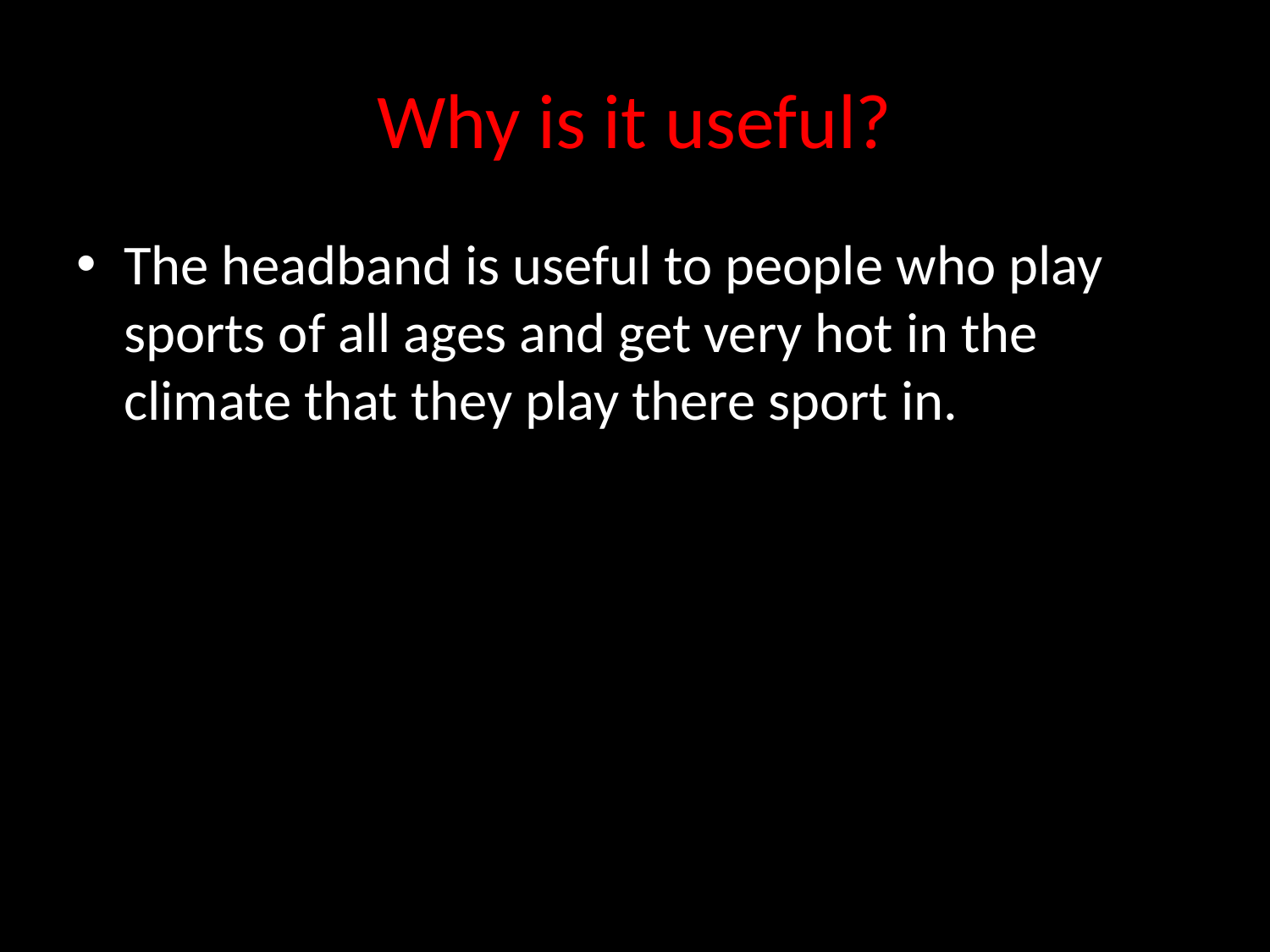

# Why is it useful?
The headband is useful to people who play sports of all ages and get very hot in the climate that they play there sport in.